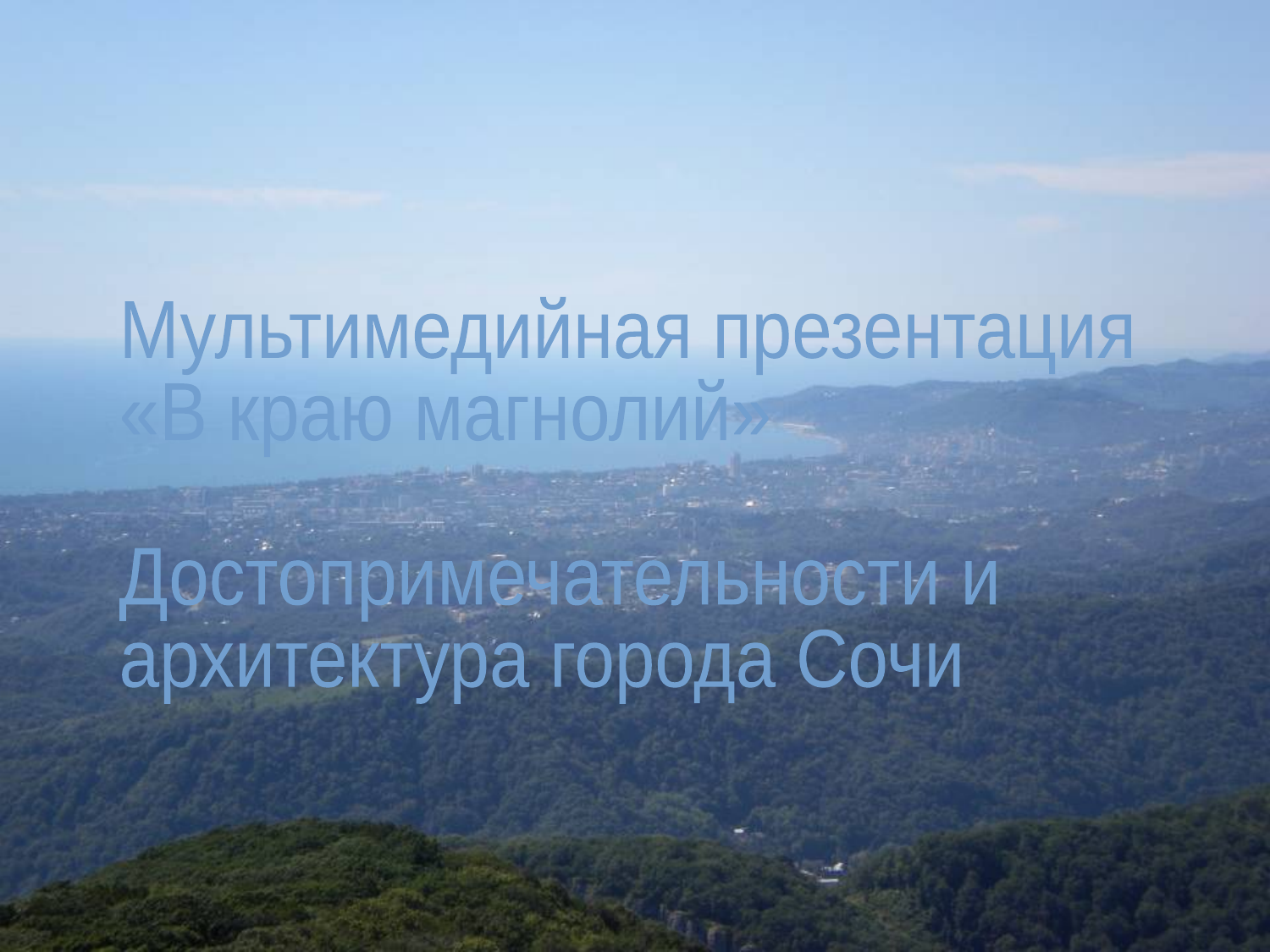

Мультимедийная презентация
«В краю магнолий»

Достопримечательности и
архитектура города Сочи